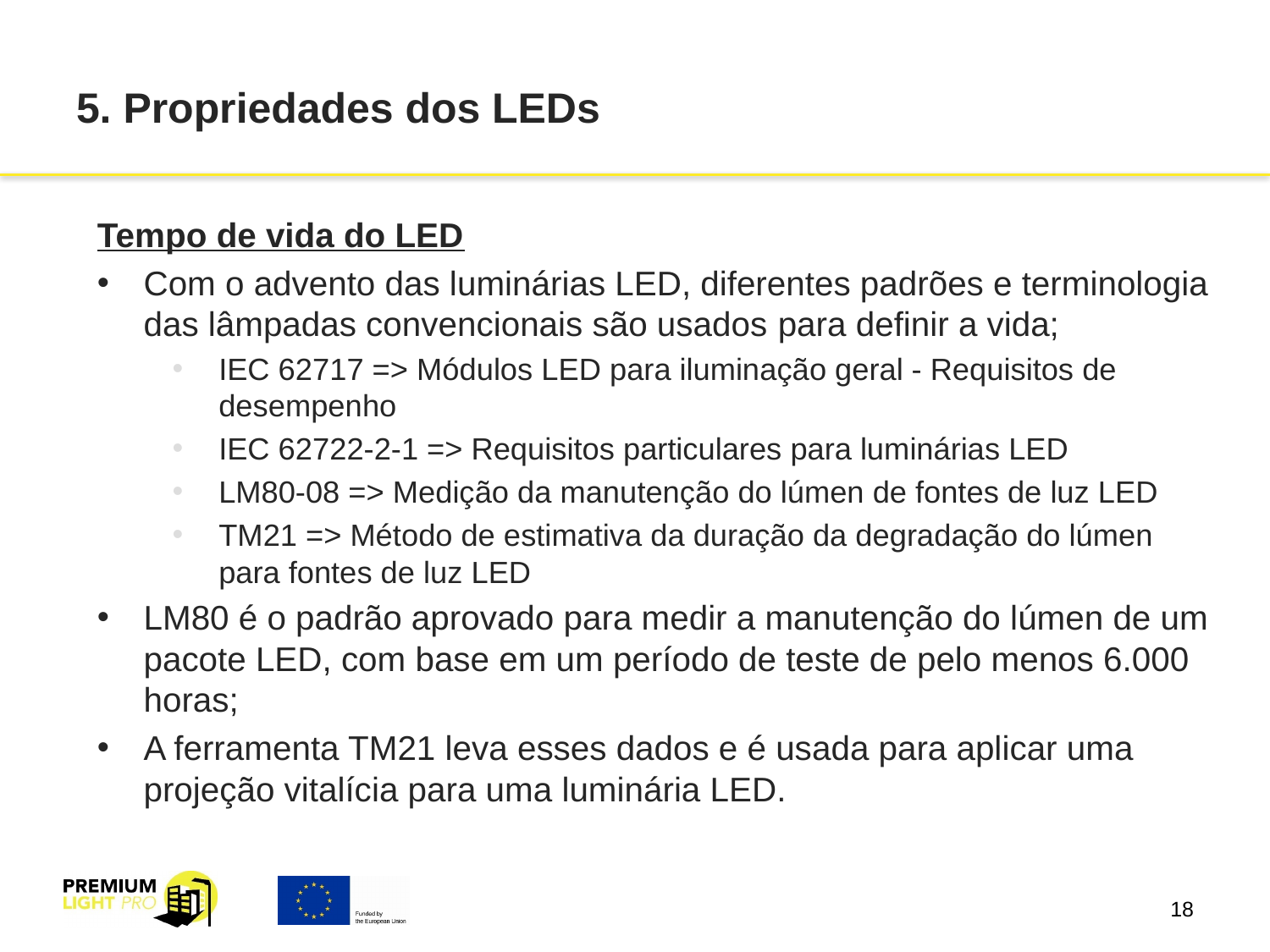

# 5. Propriedades dos LEDs
Tempo de vida do LED
Com o advento das luminárias LED, diferentes padrões e terminologia das lâmpadas convencionais são usados ​​para definir a vida;
IEC 62717 => Módulos LED para iluminação geral - Requisitos de desempenho
IEC 62722-2-1 => Requisitos particulares para luminárias LED
LM80-08 => Medição da manutenção do lúmen de fontes de luz LED
TM21 => Método de estimativa da duração da degradação do lúmen para fontes de luz LED
LM80 é o padrão aprovado para medir a manutenção do lúmen de um pacote LED, com base em um período de teste de pelo menos 6.000 horas;
A ferramenta TM21 leva esses dados e é usada para aplicar uma projeção vitalícia para uma luminária LED.